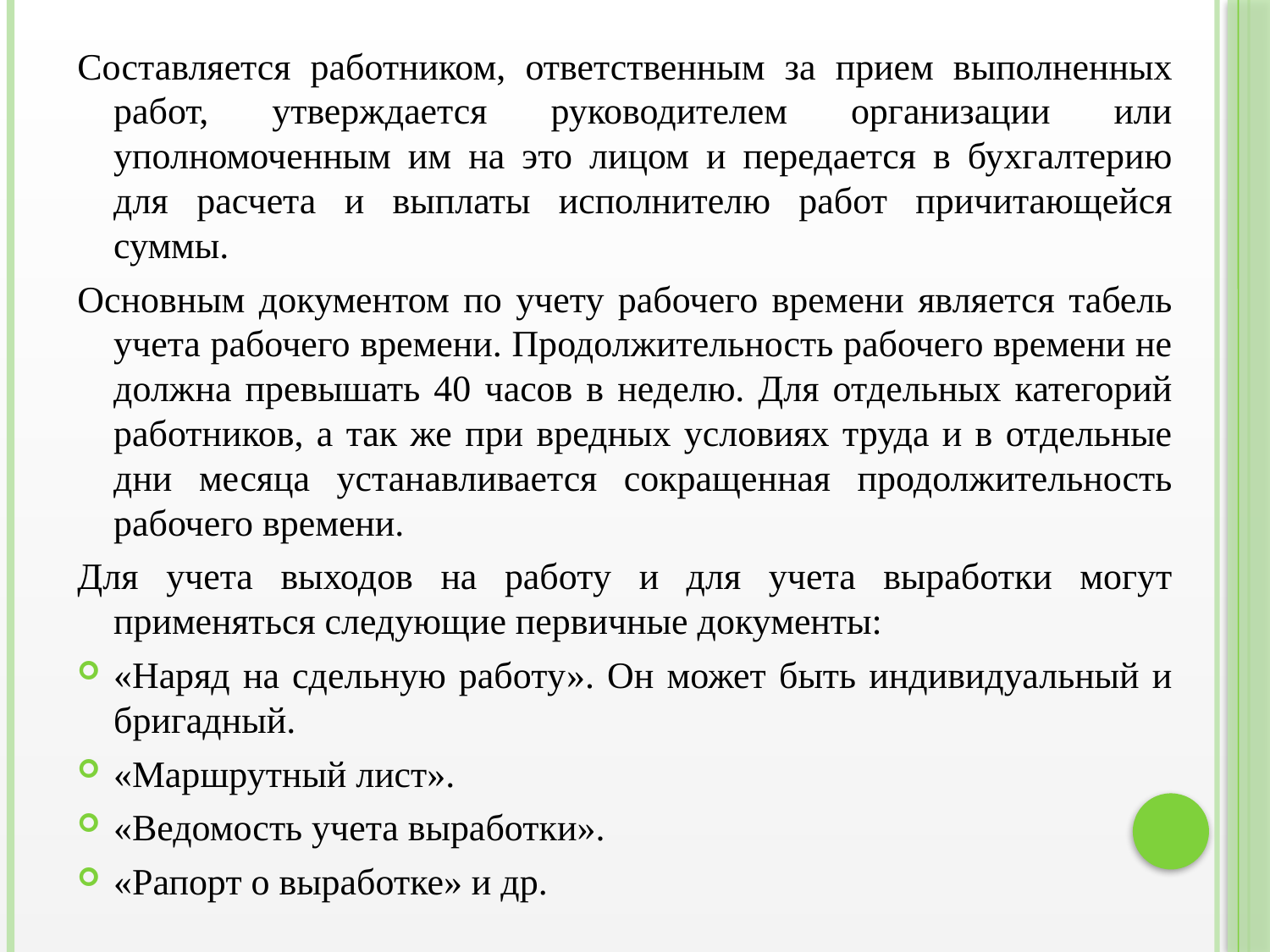

Составляется работником, ответственным за прием выполненных работ, утверждается руководителем организации или уполномоченным им на это лицом и передается в бухгалтерию для расчета и выплаты исполнителю работ причитающейся суммы.
Основным документом по учету рабочего времени является табель учета рабочего времени. Продолжительность рабочего времени не должна превышать 40 часов в неделю. Для отдельных категорий работников, а так же при вредных условиях труда и в отдельные дни месяца устанавливается сокращенная продолжительность рабочего времени.
Для учета выходов на работу и для учета выработки могут применяться следующие первичные документы:
«Наряд на сдельную работу». Он может быть индивидуальный и бригадный.
«Маршрутный лист».
«Ведомость учета выработки».
«Рапорт о выработке» и др.